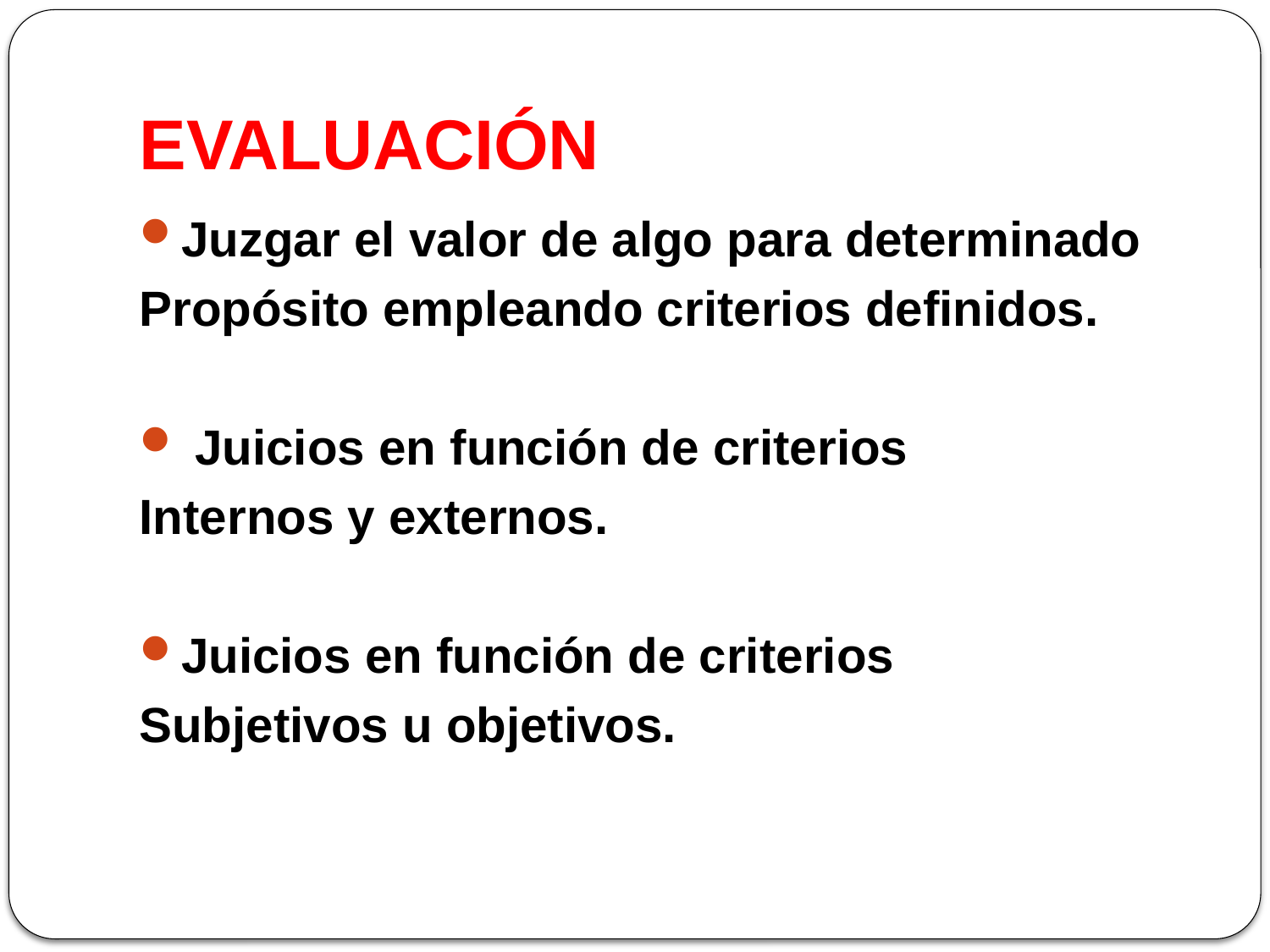

# EVALUACIÓN
Juzgar el valor de algo para determinado
Propósito empleando criterios definidos.

 Juicios en función de criterios
Internos y externos.

Juicios en función de criterios
Subjetivos u objetivos.